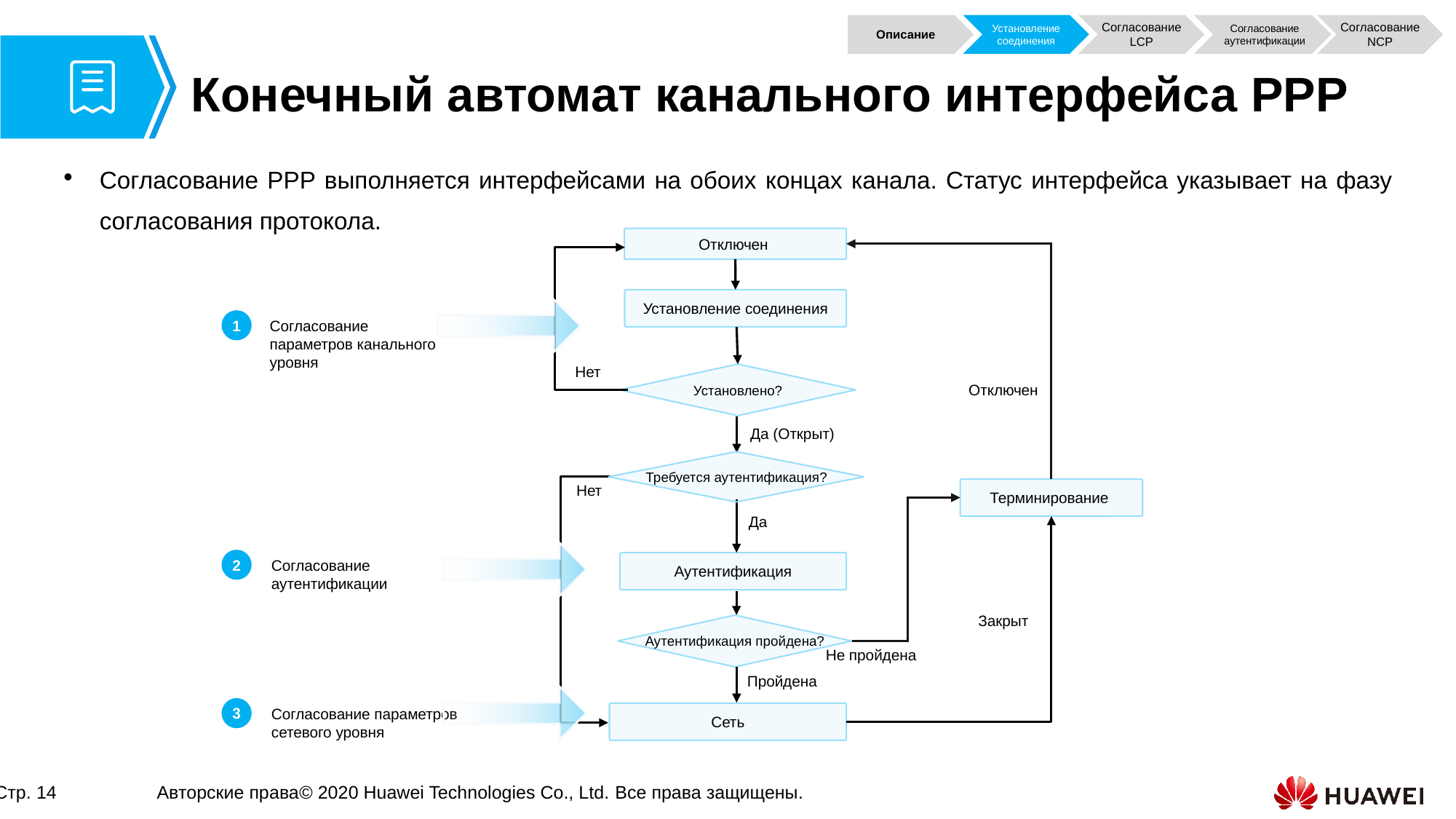

Описание
Установление соединения
Согласование LCP
Согласование аутентификации
Согласование NCP
# Конечный автомат канального интерфейса PPP
Согласование PPP выполняется интерфейсами на обоих концах канала. Статус интерфейса указывает на фазу согласования протокола.
Отключен

Установление соединения
Нет
Установлено?
Отключен
Да (Открыт)
Требуется аутентификация?
Нет

Терминирование
Да
Аутентификация
Закрыт
Аутентификация пройдена?
Не пройдена
Пройдена
Сеть

1
Согласование параметров канального уровня

2
Согласование аутентификации

3
Согласование параметров сетевого уровня